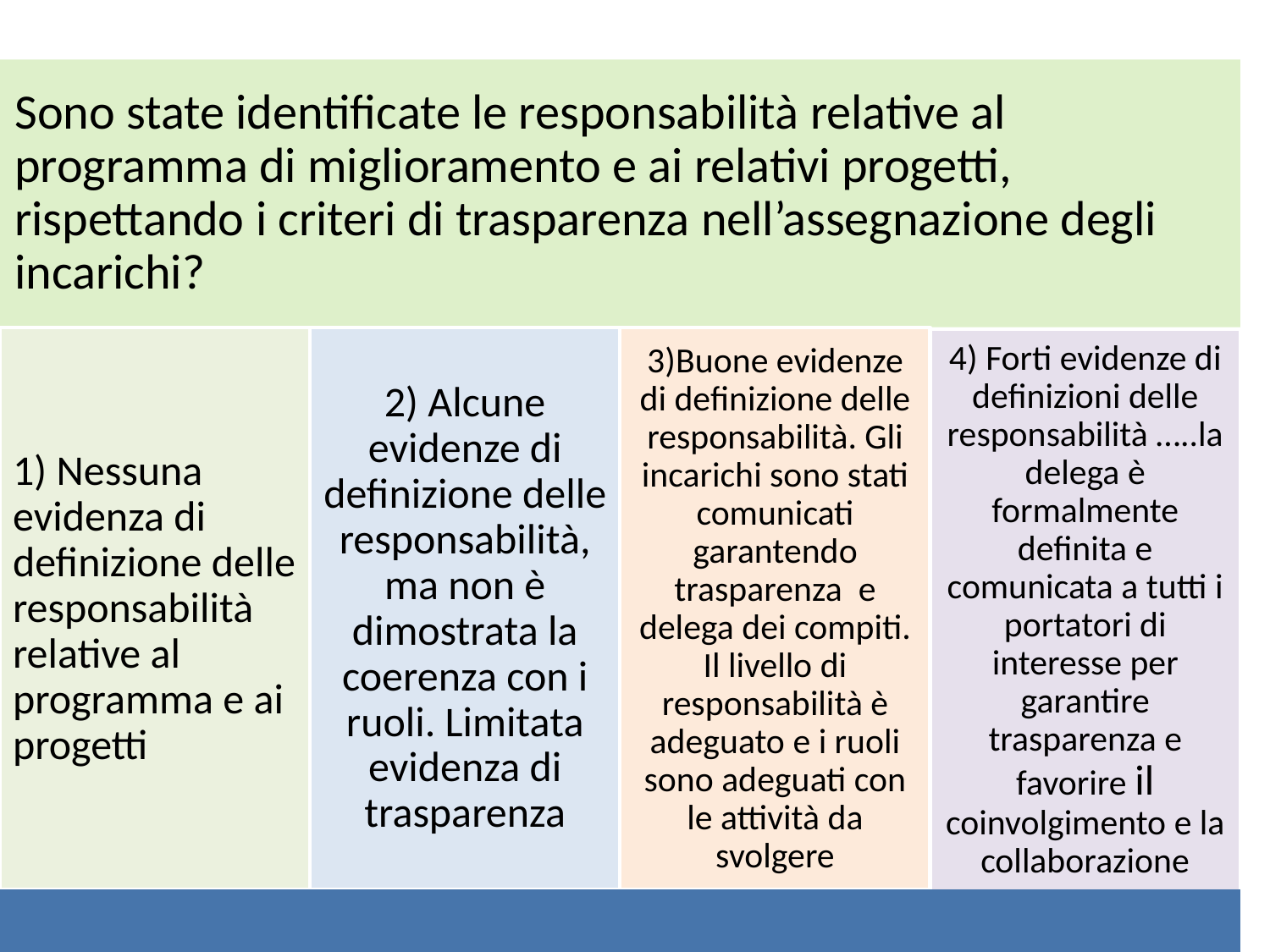

Sono state identificate le responsabilità relative al programma di miglioramento e ai relativi progetti, rispettando i criteri di trasparenza nell’assegnazione degli incarichi?
1) Nessuna evidenza di definizione delle responsabilità relative al programma e ai progetti
2) Alcune evidenze di definizione delle responsabilità, ma non è dimostrata la coerenza con i ruoli. Limitata evidenza di trasparenza
3)Buone evidenze di definizione delle responsabilità. Gli incarichi sono stati comunicati garantendo trasparenza  e delega dei compiti. Il livello di responsabilità è adeguato e i ruoli sono adeguati con le attività da svolgere
4) Forti evidenze di definizioni delle responsabilità …..la delega è formalmente definita e comunicata a tutti i portatori di interesse per garantire trasparenza e favorire il coinvolgimento e la collaborazione
Roma 19 febbraio 2015
24